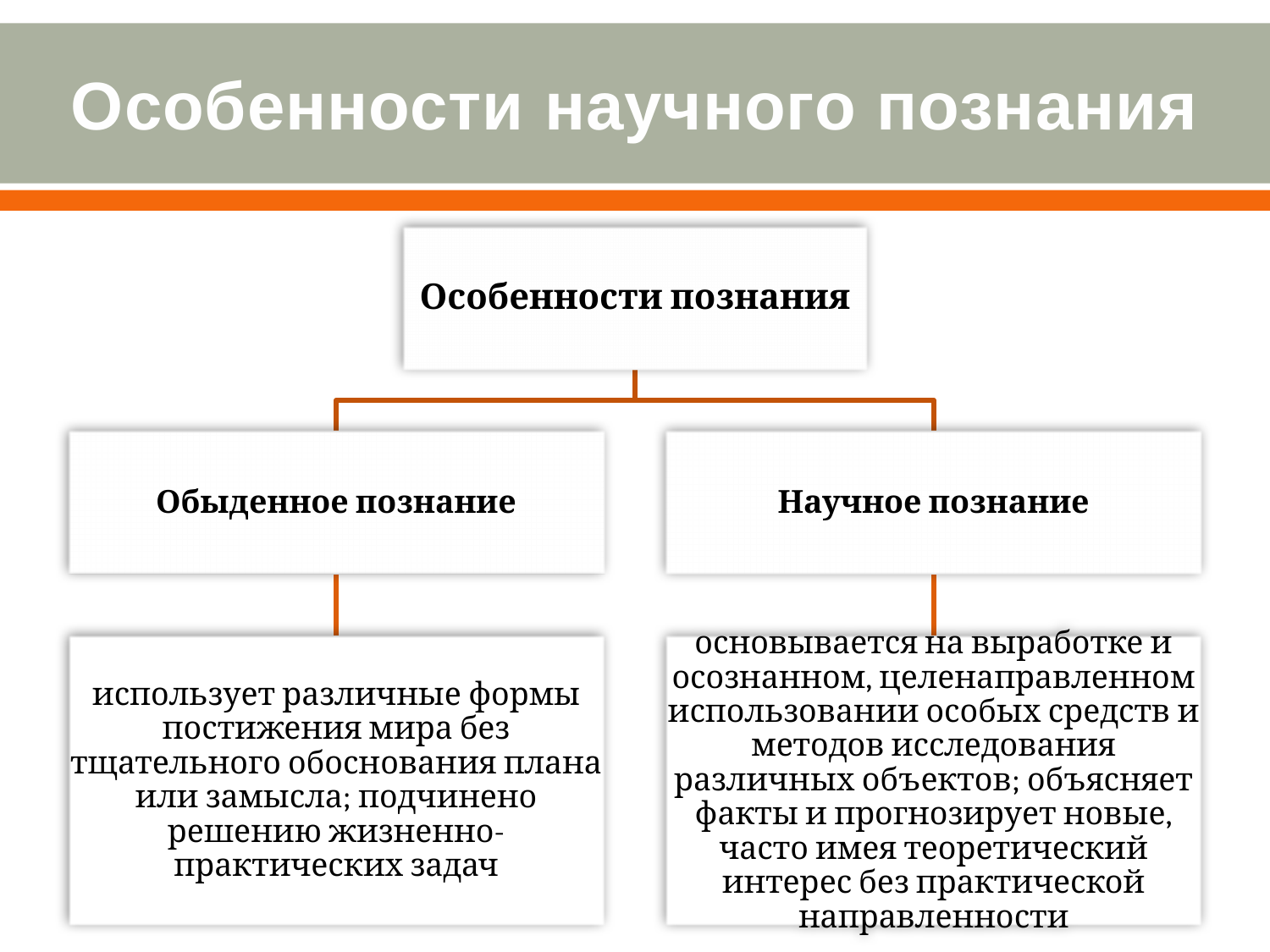

# Особенности научного познания
Особенности познания
Обыденное познание
использует различные формы постижения мира без тщательного обоснования плана или замысла; подчинено решению жизненно-практических задач
Научное познание
основывается на выработке и осознанном, целенаправленном использовании особых средств и методов исследования различных объектов; объясняет факты и прогнозирует новые, часто имея теоретический интерес без практической направленности